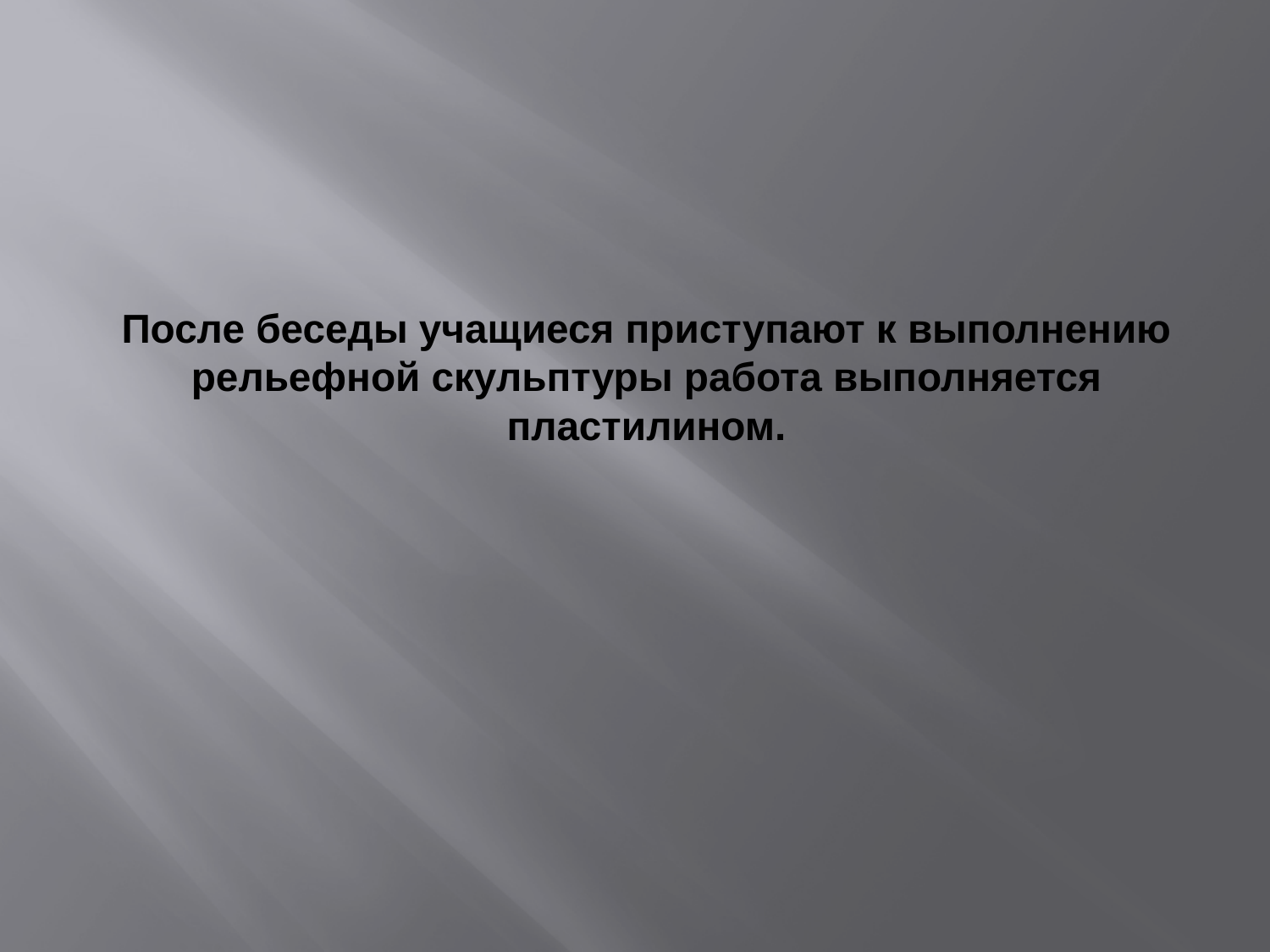

# После беседы учащиеся приступают к выполнению рельефной скульптуры работа выполняется пластилином.